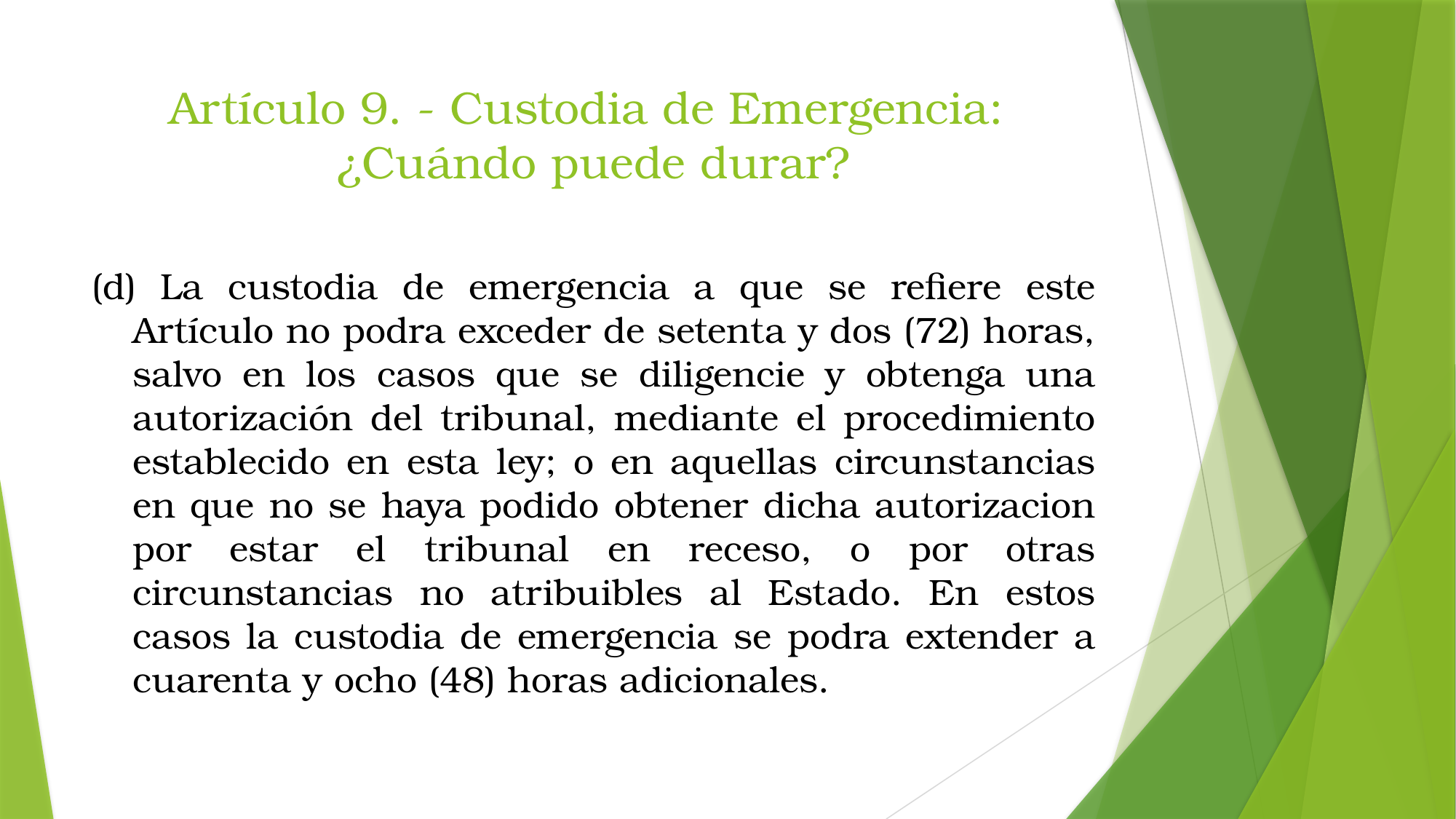

# Artículo 9. - Custodia de Emergencia: ¿Cuándo puede durar?
(d) La custodia de emergencia a que se refiere este Artículo no podra exceder de setenta y dos (72) horas, salvo en los casos que se diligencie y obtenga una autorización del tribunal, mediante el procedimiento establecido en esta ley; o en aquellas circunstancias en que no se haya podido obtener dicha autorizacion por estar el tribunal en receso, o por otras circunstancias no atribuibles al Estado. En estos casos la custodia de emergencia se podra extender a cuarenta y ocho (48) horas adicionales.